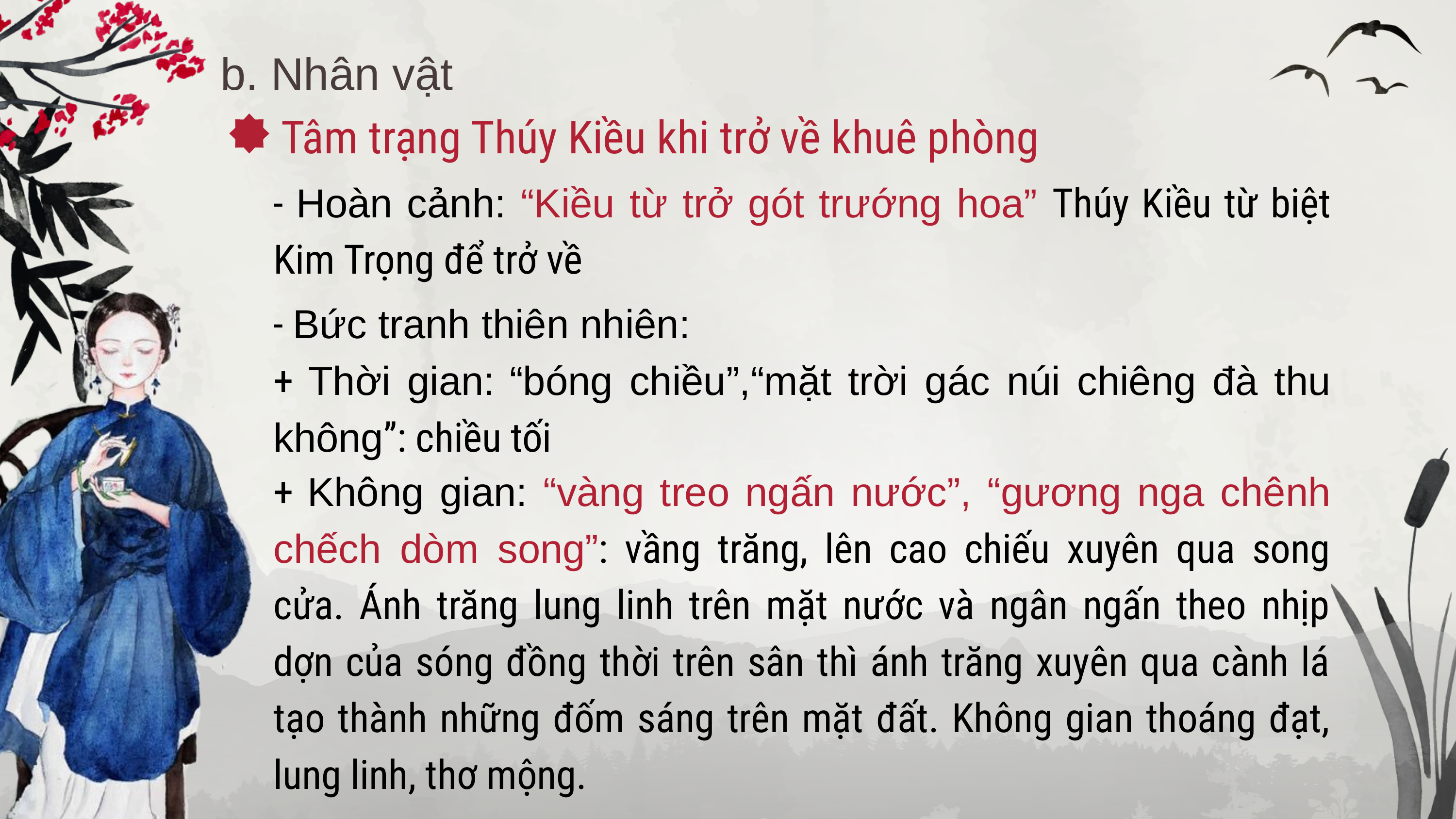

b. Nhân vật

Tâm trạng Thúy Kiều khi trở về khuê phòng

- Hoàn cảnh: “Kiều từ trở gót trướng hoa” Thúy Kiều từ biệt Kim Trọng để trở về

- Bức tranh thiên nhiên:
+ Thời gian: “bóng chiều”,“mặt trời gác núi chiêng đà thu không”: chiều tối

+ Không gian: “vàng treo ngấn nước”, “gương nga chênh chếch dòm song”: vầng trăng, lên cao chiếu xuyên qua song cửa. Ánh trăng lung linh trên mặt nước và ngân ngấn theo nhịp dợn của sóng đồng thời trên sân thì ánh trăng xuyên qua cành lá tạo thành những đốm sáng trên mặt đất. Không gian thoáng đạt, lung linh, thơ mộng.